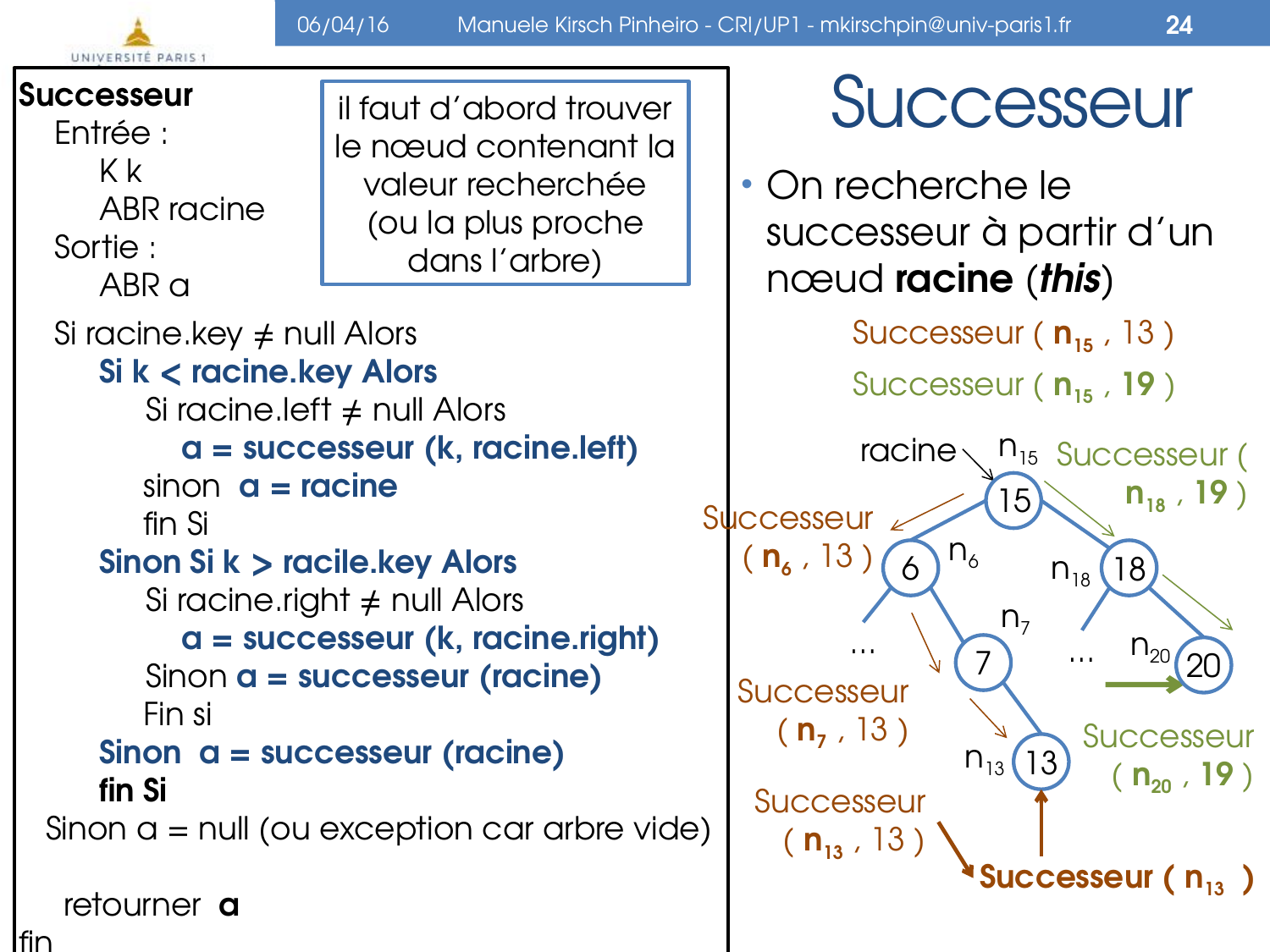

06/04/16
Manuele Kirsch Pinheiro - CRI/UP1 - mkirschpin@univ-paris1.fr
24
# Successeur
Successeur
    Entrée :
         K k
         ABR racine
    Sortie :
         ABR a
    Si racine.key ≠ null Alors
         Si k < racine.key Alors
    	Si racine.left ≠ null Alors
      	    a = successeur (k, racine.left)
              sinon  a = racine
              fin Si
         Sinon Si k > racile.key Alors
         	Si racine.right ≠ null Alors
	    a = successeur (k, racine.right)
	  	Sinon a = successeur (racine)
              Fin si
         Sinon  a = successeur (racine)
         fin Si
   Sinon a = null (ou exception car arbre vide)
     retourner  a
fin
il faut d’abord trouver le nœud contenant la valeur recherchée (ou la plus proche dans l’arbre)
On recherche le successeur à partir d’un nœud racine (this)
Successeur ( n15 , 13 )
Successeur ( n15 , 19 )
n15
racine
Successeur ( n18 , 19 )
15
6
18
7
20
13
…
…
Successeur  ( n6 , 13 )
n6
n18
n7
n20
Successeur  ( n7 , 13 )
Successeur ( n20 , 19 )
n13
Successeur  ( n13 , 13 )
Successeur ( n13  )